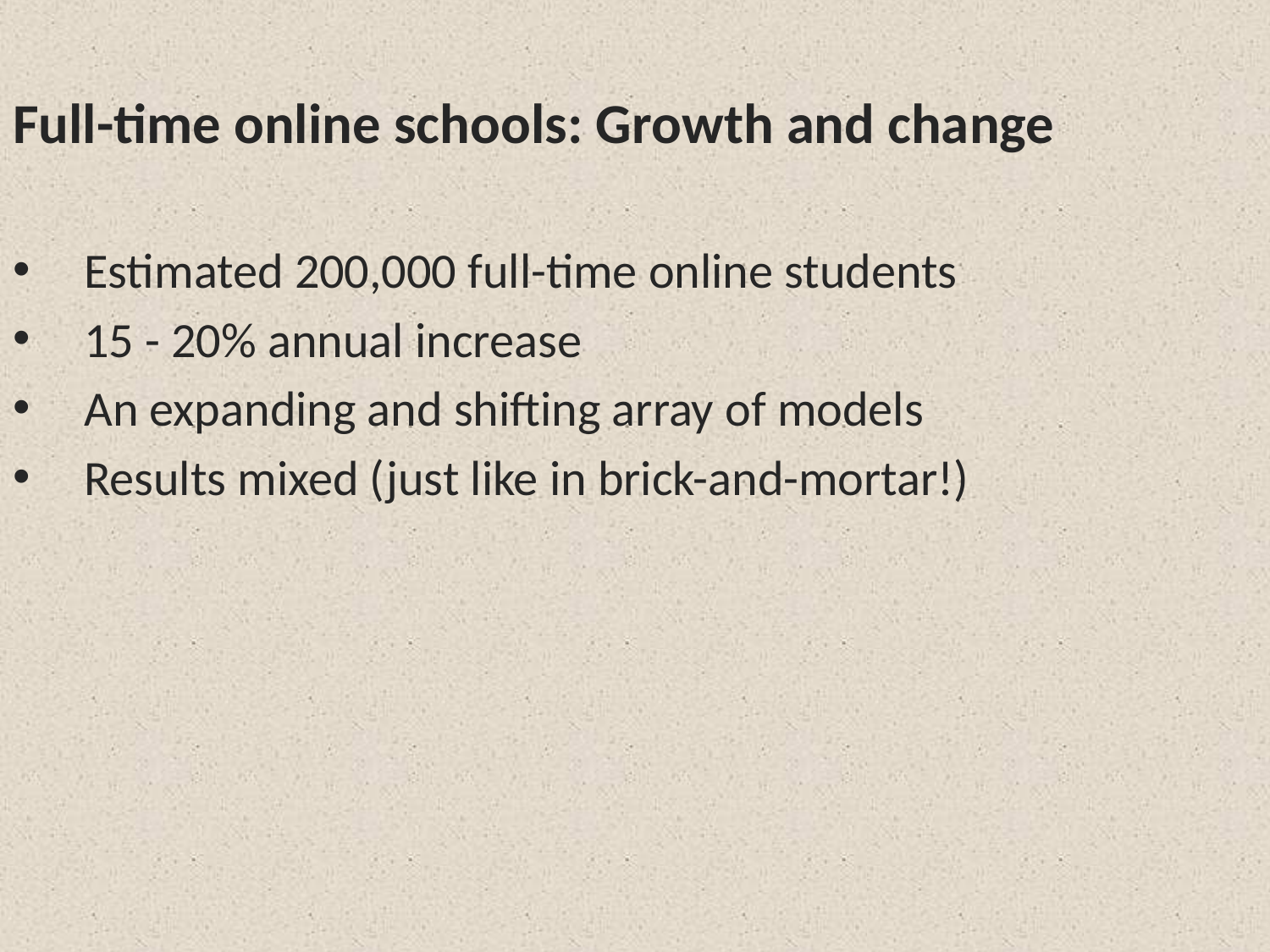

Full-time online schools: Growth and change

Estimated 200,000 full-time online students
15 - 20% annual increase
An expanding and shifting array of models
Results mixed (just like in brick-and-mortar!)